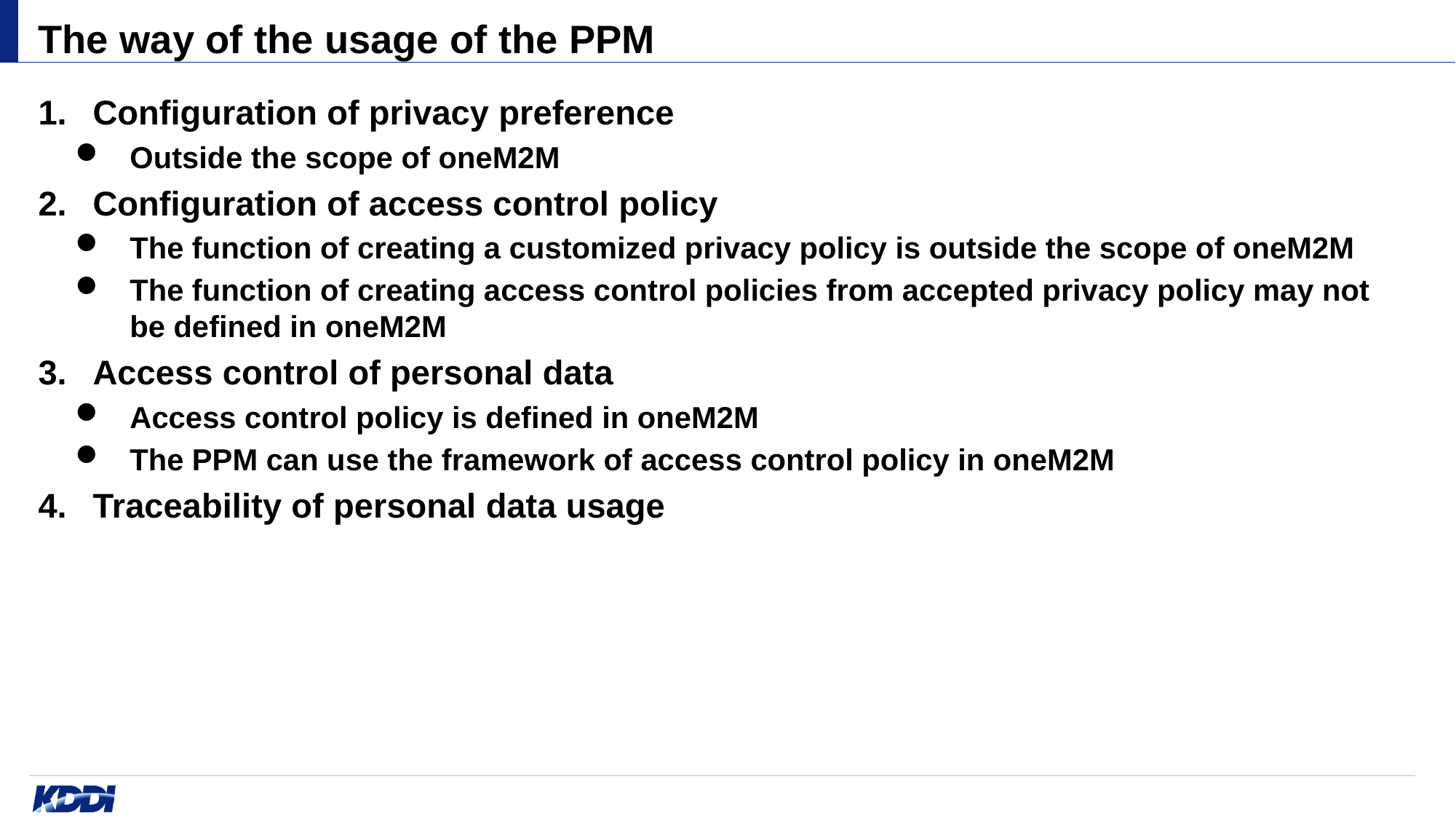

# The way of the usage of the PPM
Configuration of privacy preference
Outside the scope of oneM2M
Configuration of access control policy
The function of creating a customized privacy policy is outside the scope of oneM2M
The function of creating access control policies from accepted privacy policy may not be defined in oneM2M
Access control of personal data
Access control policy is defined in oneM2M
The PPM can use the framework of access control policy in oneM2M
Traceability of personal data usage